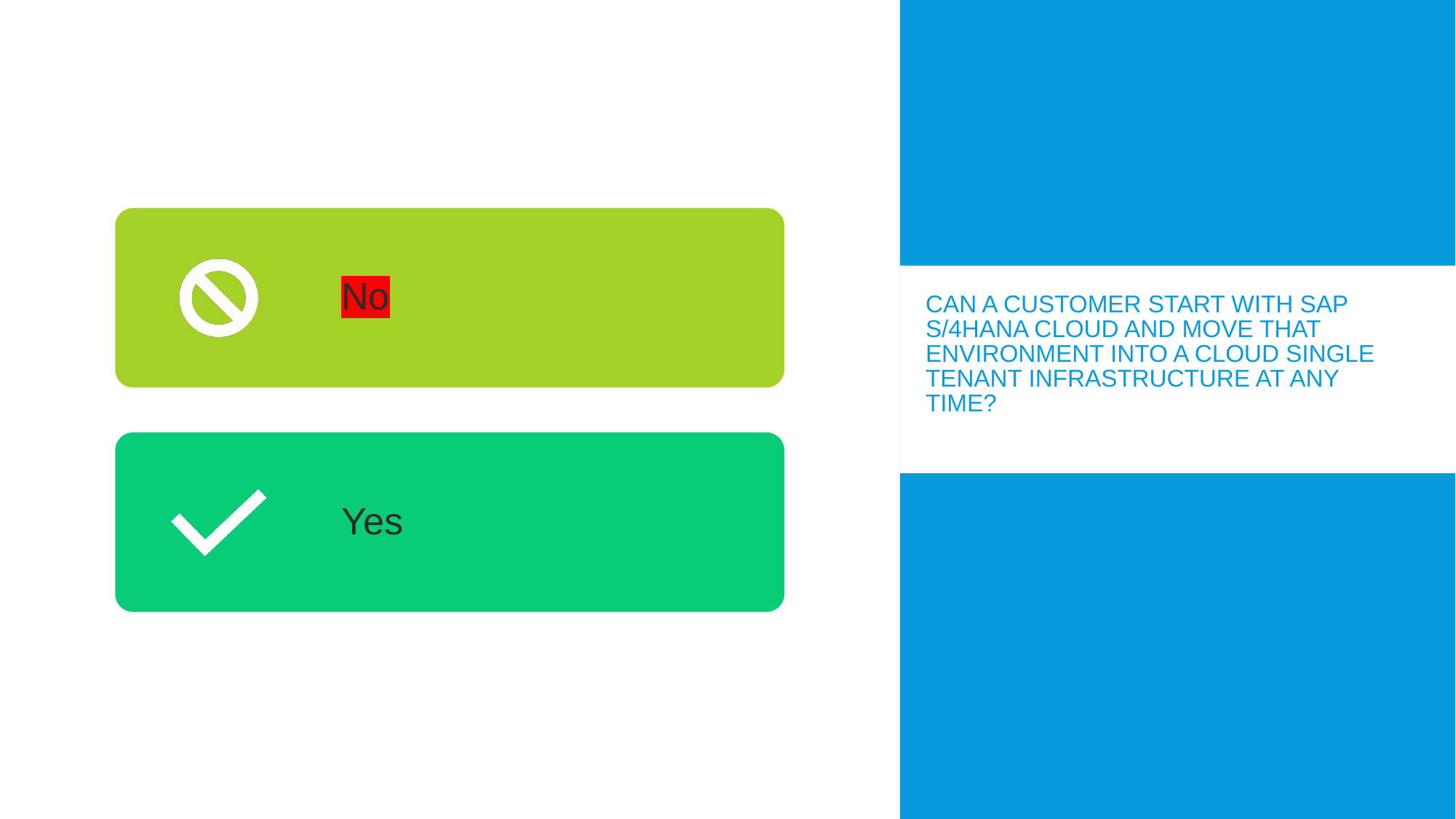

No
Yes

# Can a customer start with SAP S/4HANA Cloud and move that environment into a Cloud Single Tenant infrastructure at any time?